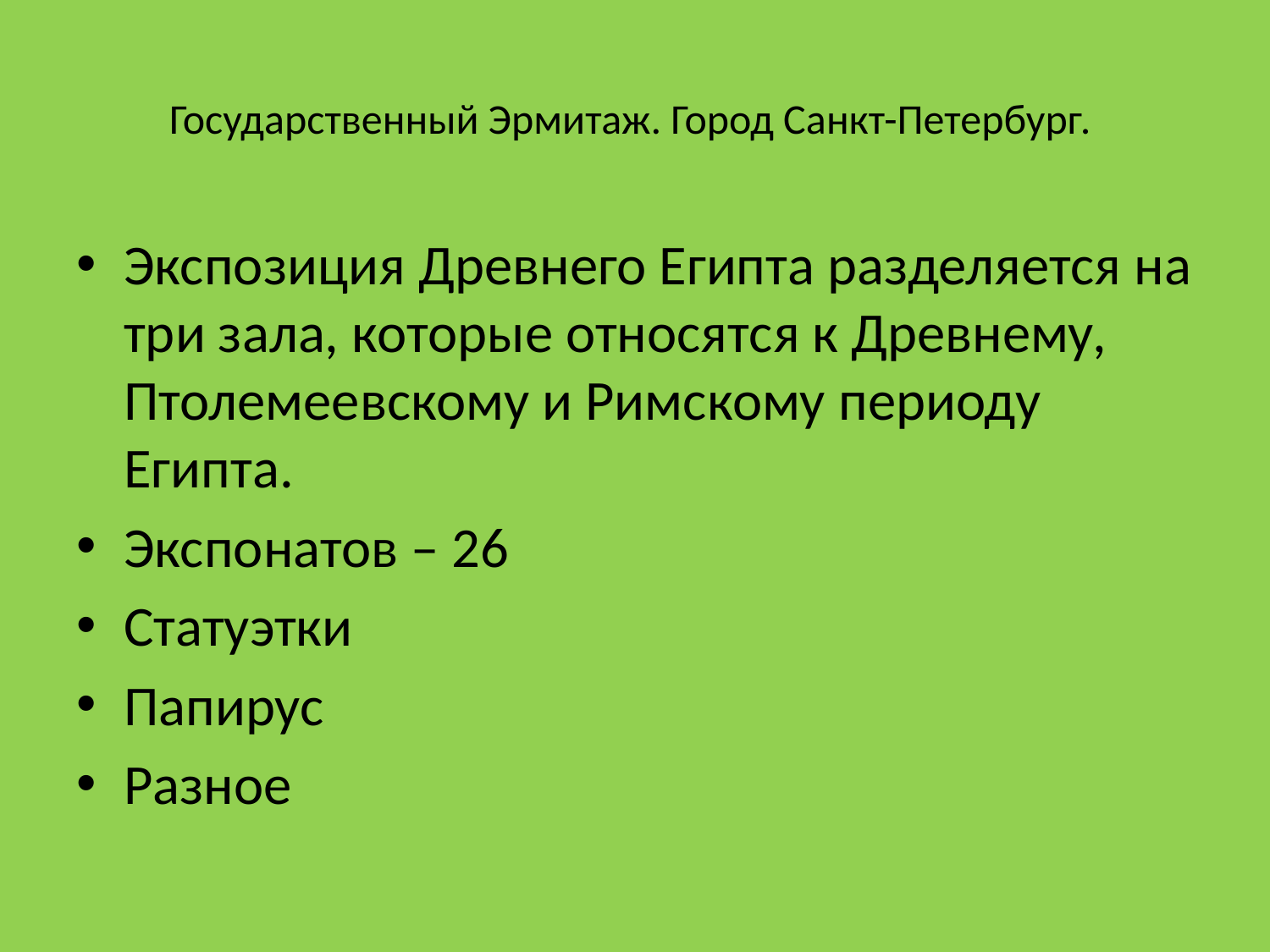

# Государственный Эрмитаж. Город Санкт-Петербург.
Экспозиция Древнего Египта разделяется на три зала, которые относятся к Древнему, Птолемеевскому и Римскому периоду Египта.
Экспонатов – 26
Статуэтки
Папирус
Разное